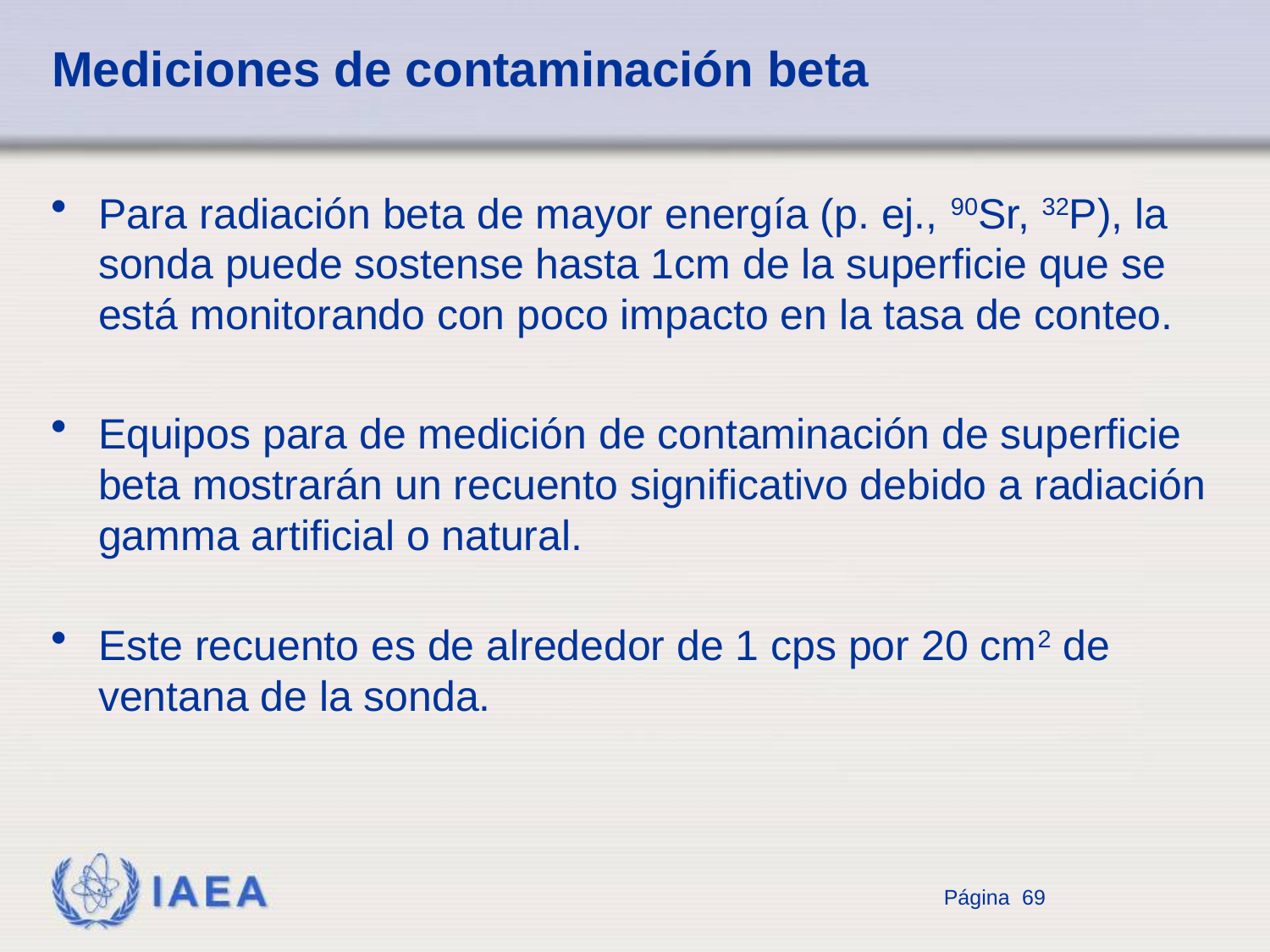

# Mediciones de contaminación beta
Para radiación beta de mayor energía (p. ej., 90Sr, 32P), la sonda puede sostense hasta 1cm de la superficie que se está monitorando con poco impacto en la tasa de conteo.

Equipos para de medición de contaminación de superficie beta mostrarán un recuento significativo debido a radiación gamma artificial o natural.

Este recuento es de alrededor de 1 cps por 20 cm2 de ventana de la sonda.